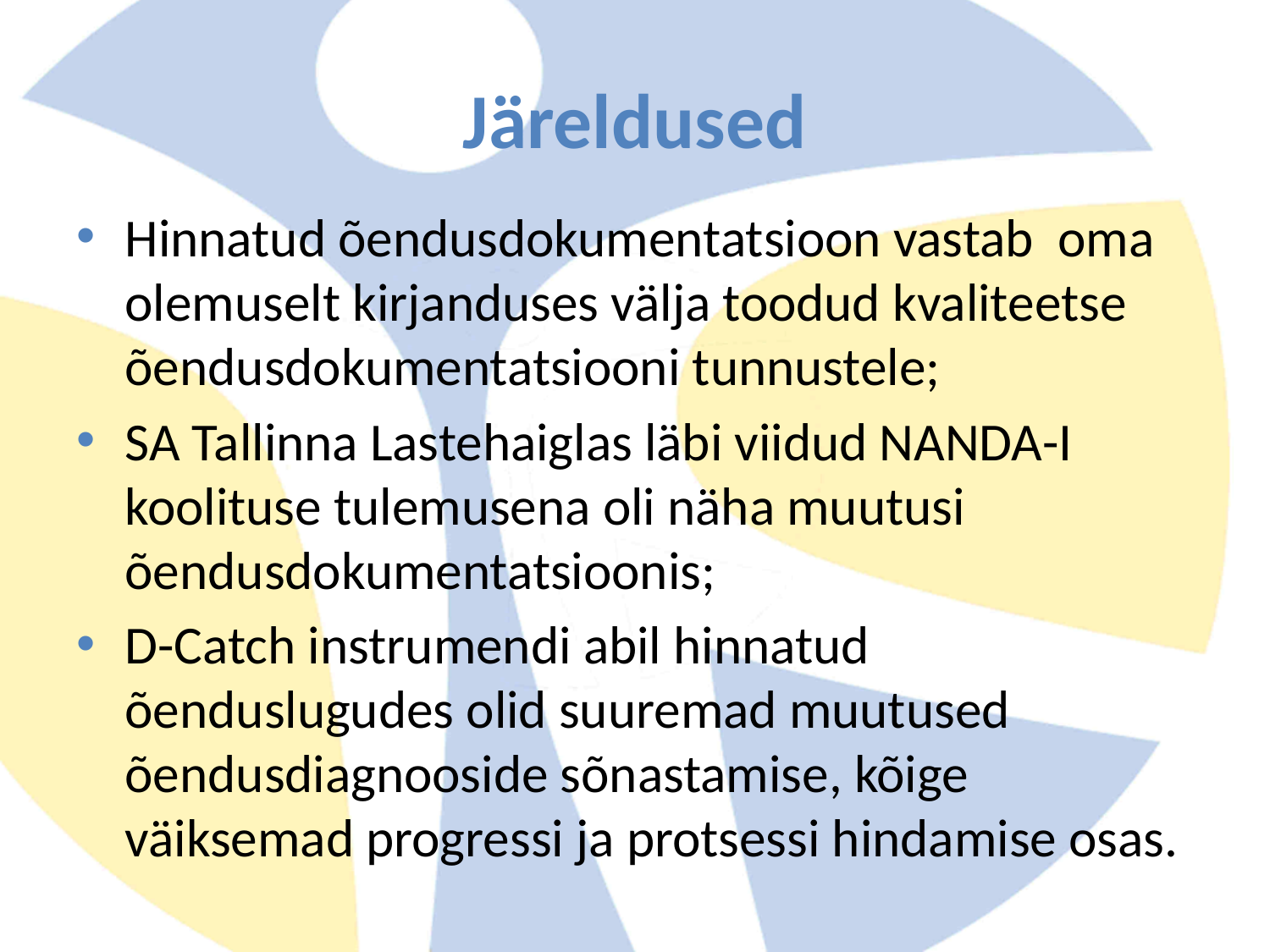

# Järeldused
Hinnatud õendusdokumentatsioon vastab  oma olemuselt kirjanduses välja toodud kvaliteetse õendusdokumentatsiooni tunnustele;
SA Tallinna Lastehaiglas läbi viidud NANDA-I koolituse tulemusena oli näha muutusi õendusdokumentatsioonis;
D-Catch instrumendi abil hinnatud õenduslugudes olid suuremad muutused õendusdiagnooside sõnastamise, kõige väiksemad progressi ja protsessi hindamise osas.